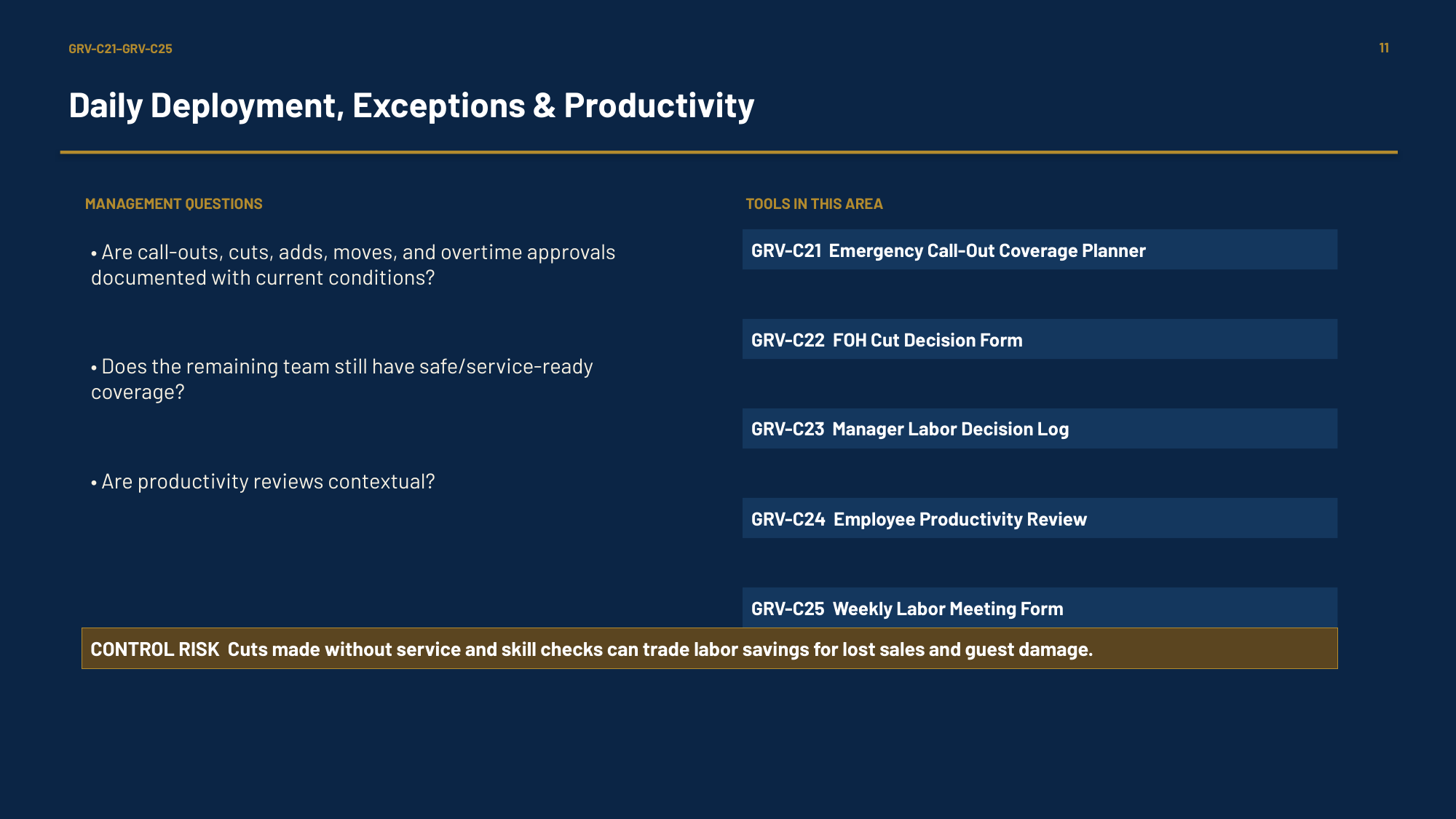

11
GRV-C21–GRV-C25
Daily Deployment, Exceptions & Productivity

MANAGEMENT QUESTIONS
TOOLS IN THIS AREA
• Are call-outs, cuts, adds, moves, and overtime approvals documented with current conditions?
GRV-C21  Emergency Call-Out Coverage Planner
GRV-C22  FOH Cut Decision Form
• Does the remaining team still have safe/service-ready coverage?
GRV-C23  Manager Labor Decision Log
• Are productivity reviews contextual?
GRV-C24  Employee Productivity Review
GRV-C25  Weekly Labor Meeting Form
CONTROL RISK  Cuts made without service and skill checks can trade labor savings for lost sales and guest damage.